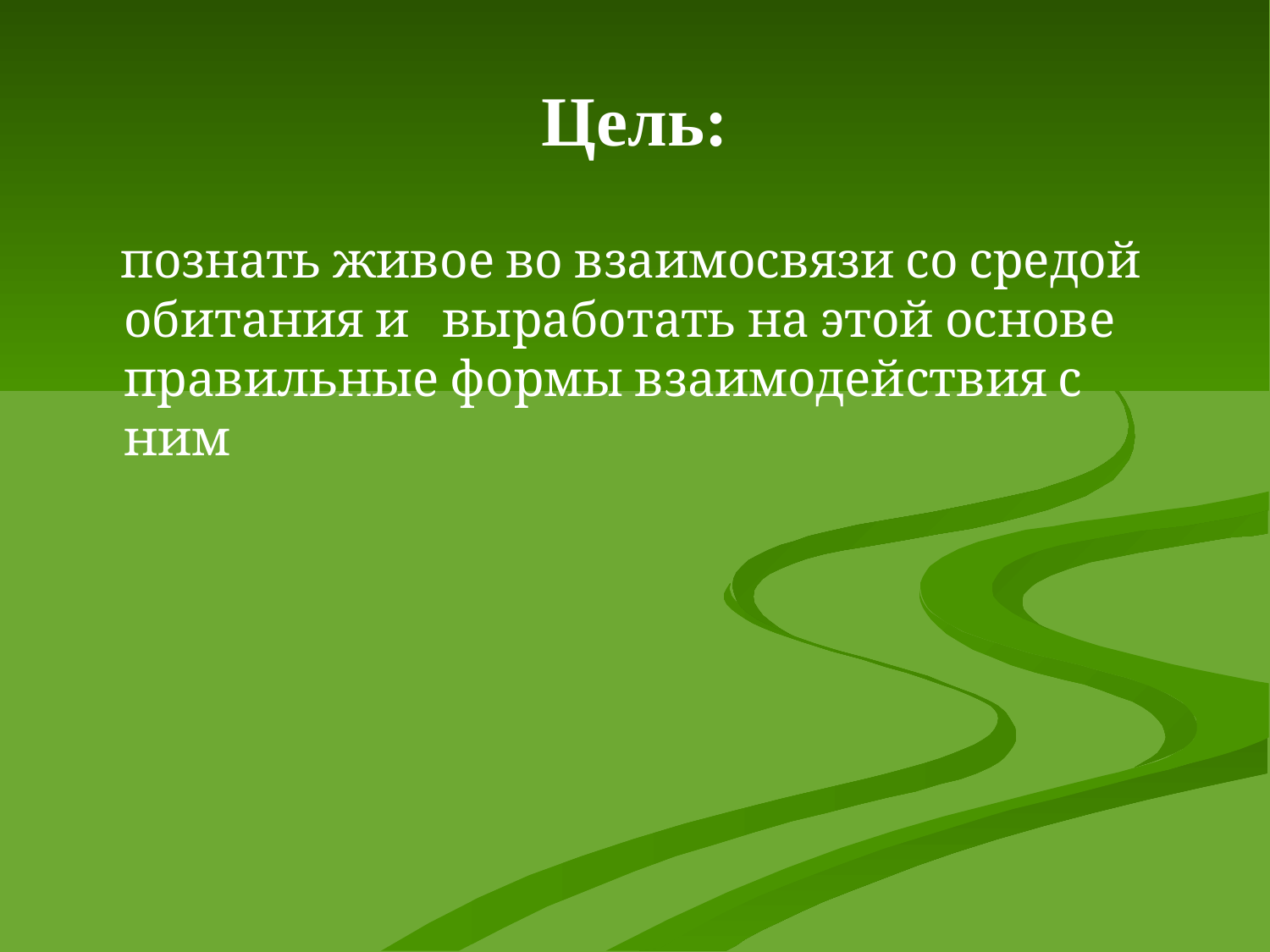

# Цель:
    познать живое во взаимосвязи со средой обитания и   выработать на этой основе правильные формы взаимодействия с ним